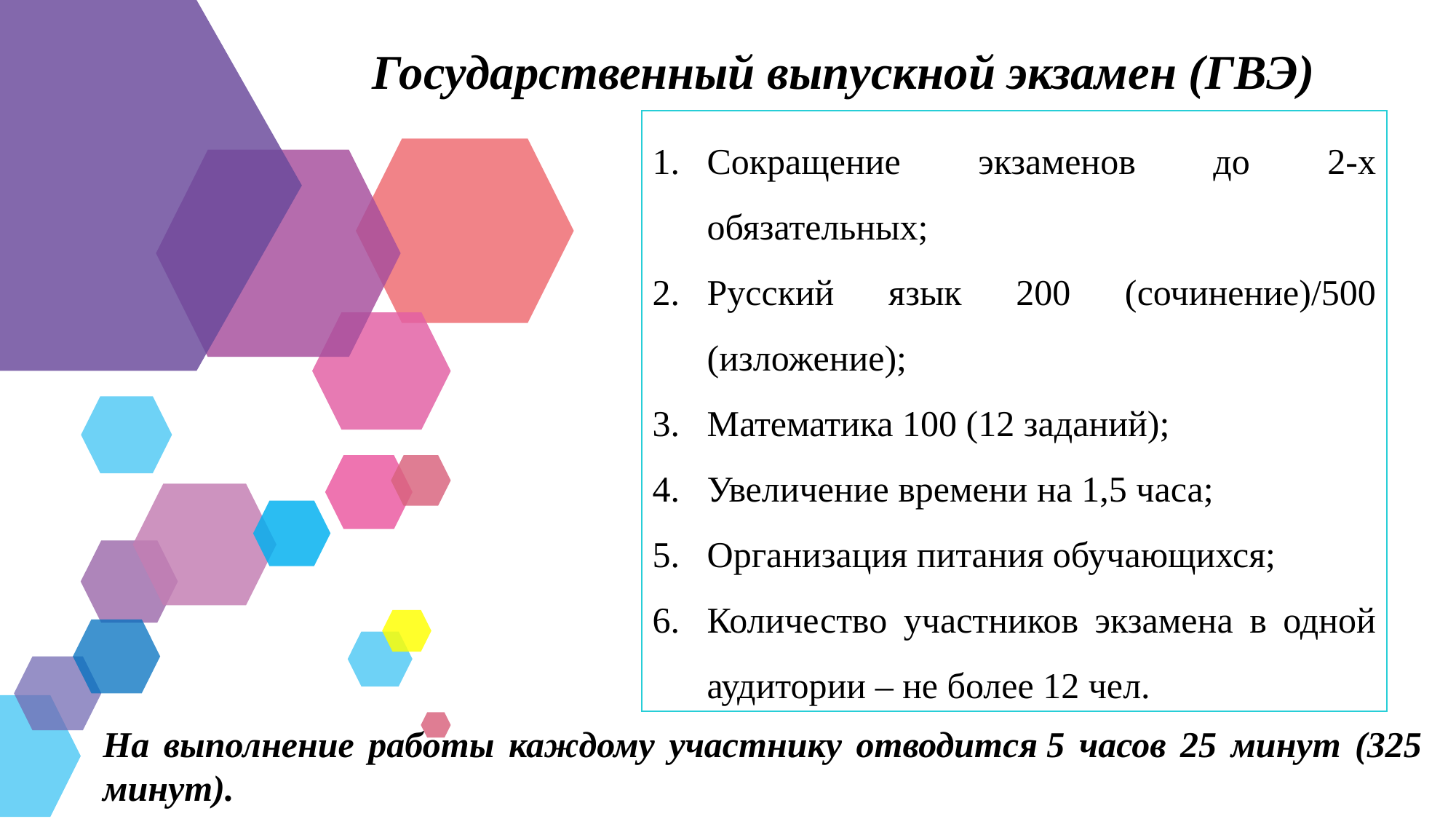

Государственный выпускной экзамен (ГВЭ)
Сокращение экзаменов до 2-х обязательных;
Русский язык 200 (сочинение)/500 (изложение);
Математика 100 (12 заданий);
Увеличение времени на 1,5 часа;
Организация питания обучающихся;
Количество участников экзамена в одной аудитории – не более 12 чел.
На выполнение работы каждому участнику отводится 5 часов 25 минут (325 минут).